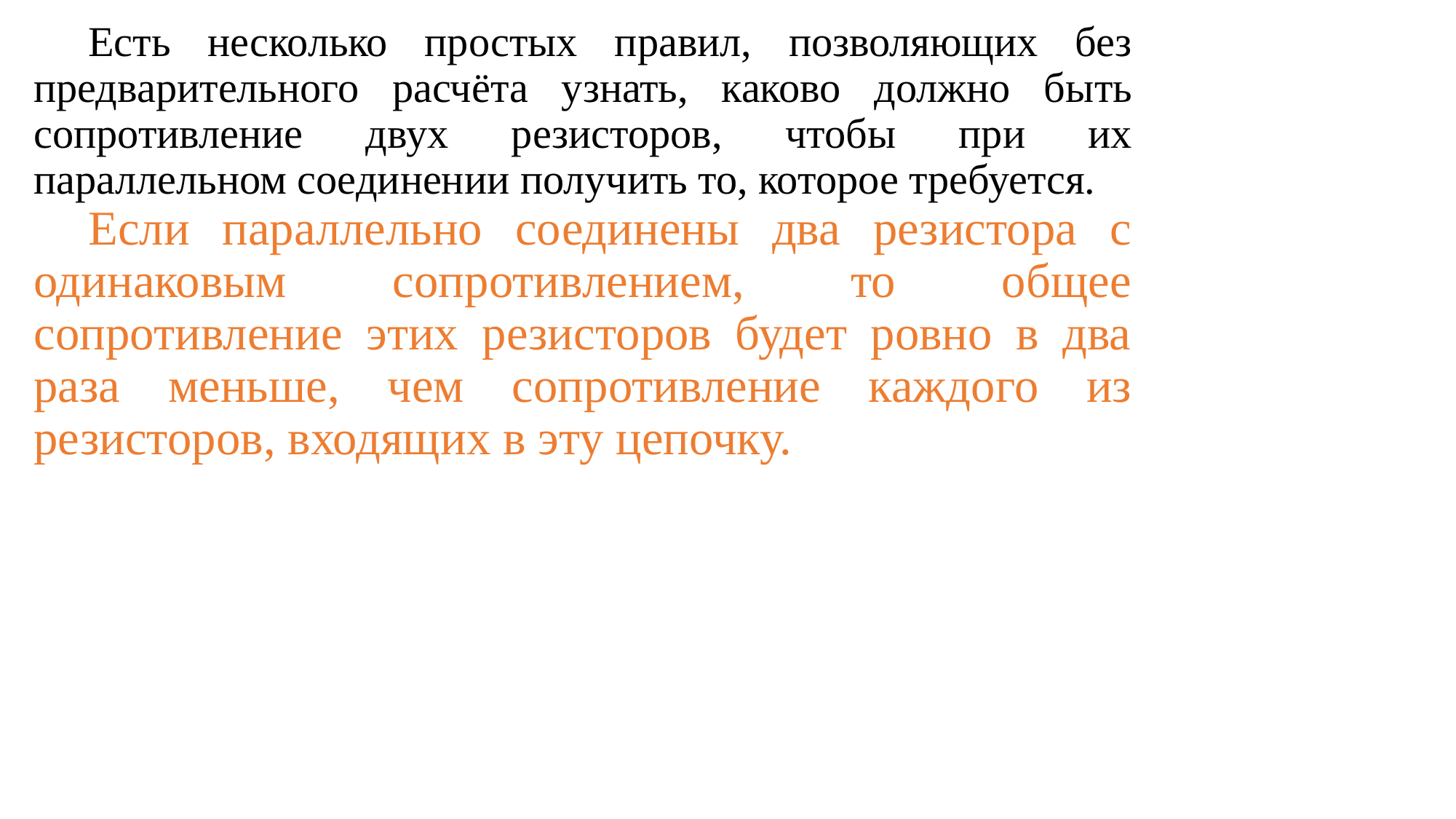

Есть несколько простых правил, позволяющих без предварительного расчёта узнать, каково должно быть сопротивление двух резисторов, чтобы при их параллельном соединении получить то, которое требуется.
Если параллельно соединены два резистора с одинаковым сопротивлением, то общее сопротивление этих резисторов будет ровно в два раза меньше, чем сопротивление каждого из резисторов, входящих в эту цепочку.